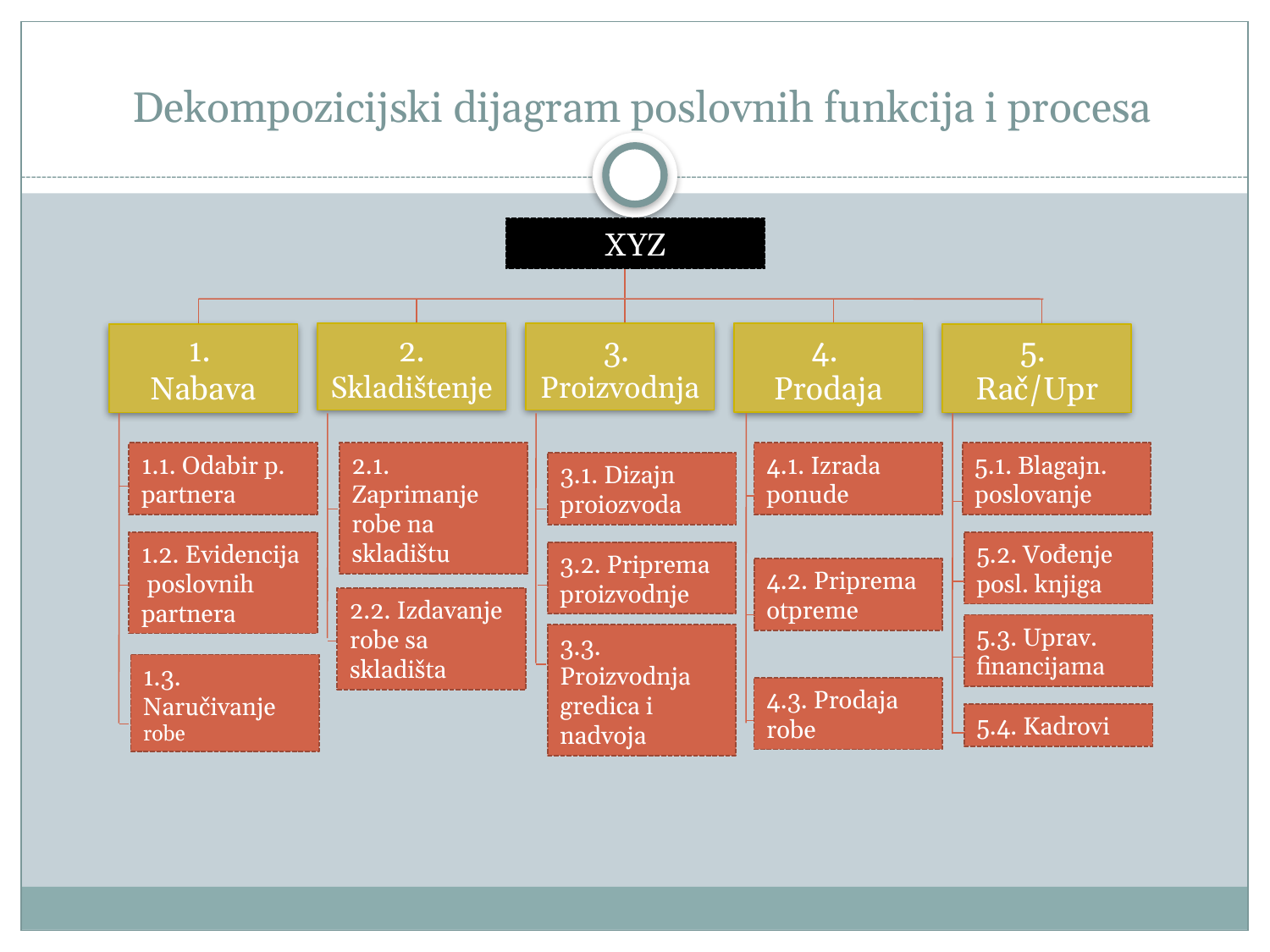

# Dekompozicijski dijagram poslovnih funkcija i procesa
XYZ
2. Skladištenje
3.
Proizvodnja
4.
Prodaja
1.
Nabava
5.
Rač/Upr
1.1. Odabir p. partnera
2.1. Zaprimanje robe na skladištu
4.1. Izrada ponude
5.1. Blagajn. poslovanje
3.1. Dizajn proiozvoda
1.2. Evidencija  poslovnih partnera
5.2. Vođenje posl. knjiga
3.2. Priprema proizvodnje
4.2. Priprema otpreme
2.2. Izdavanje robe sa skladišta
5.3. Uprav. financijama
3.3. Proizvodnja gredica i nadvoja
1.3. Naručivanje robe
4.3. Prodaja robe
5.4. Kadrovi